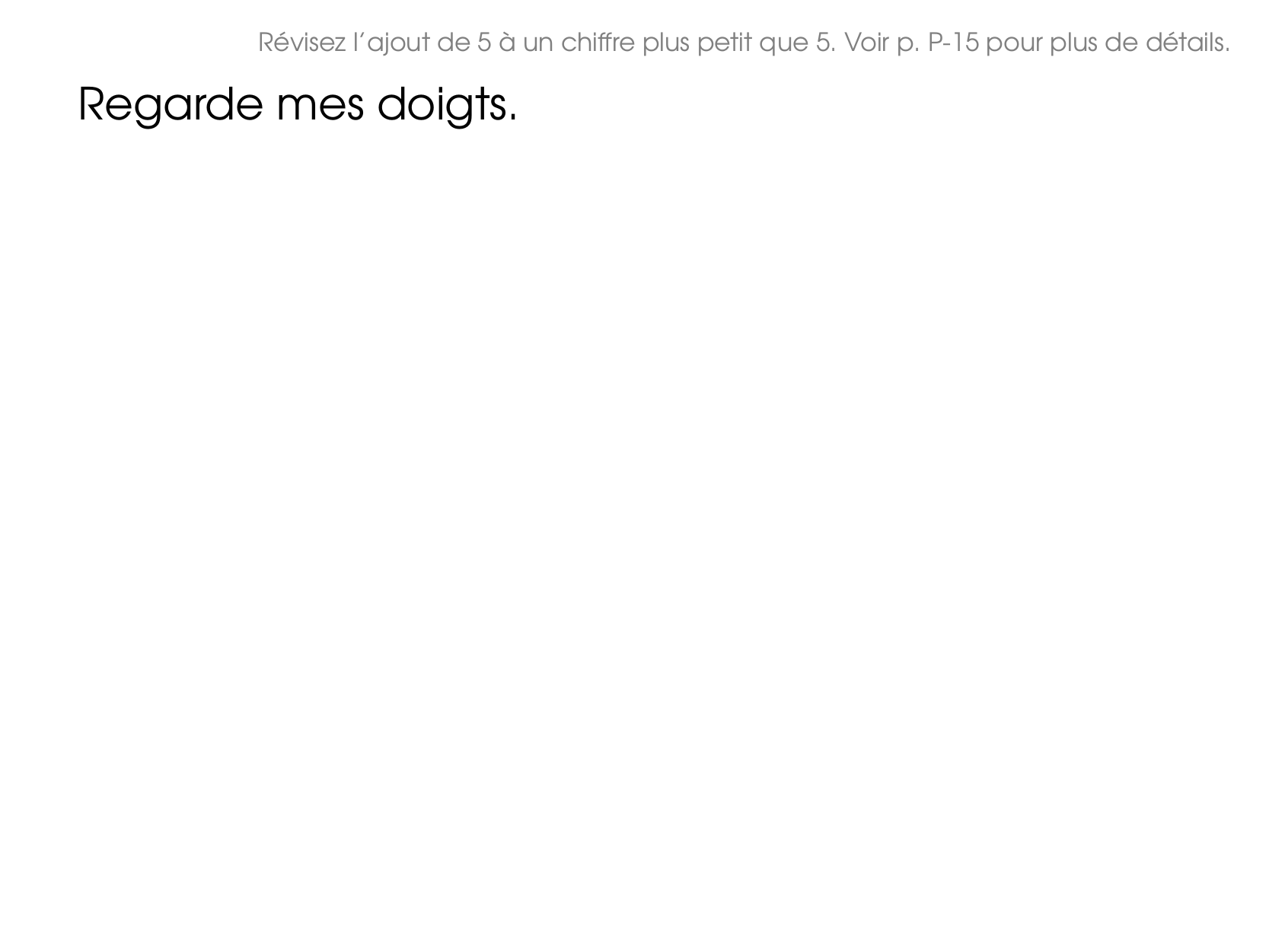

Révisez l’ajout de 5 à un chiffre plus petit que 5. Voir p. P-15 pour plus de détails.
Regarde mes doigts.